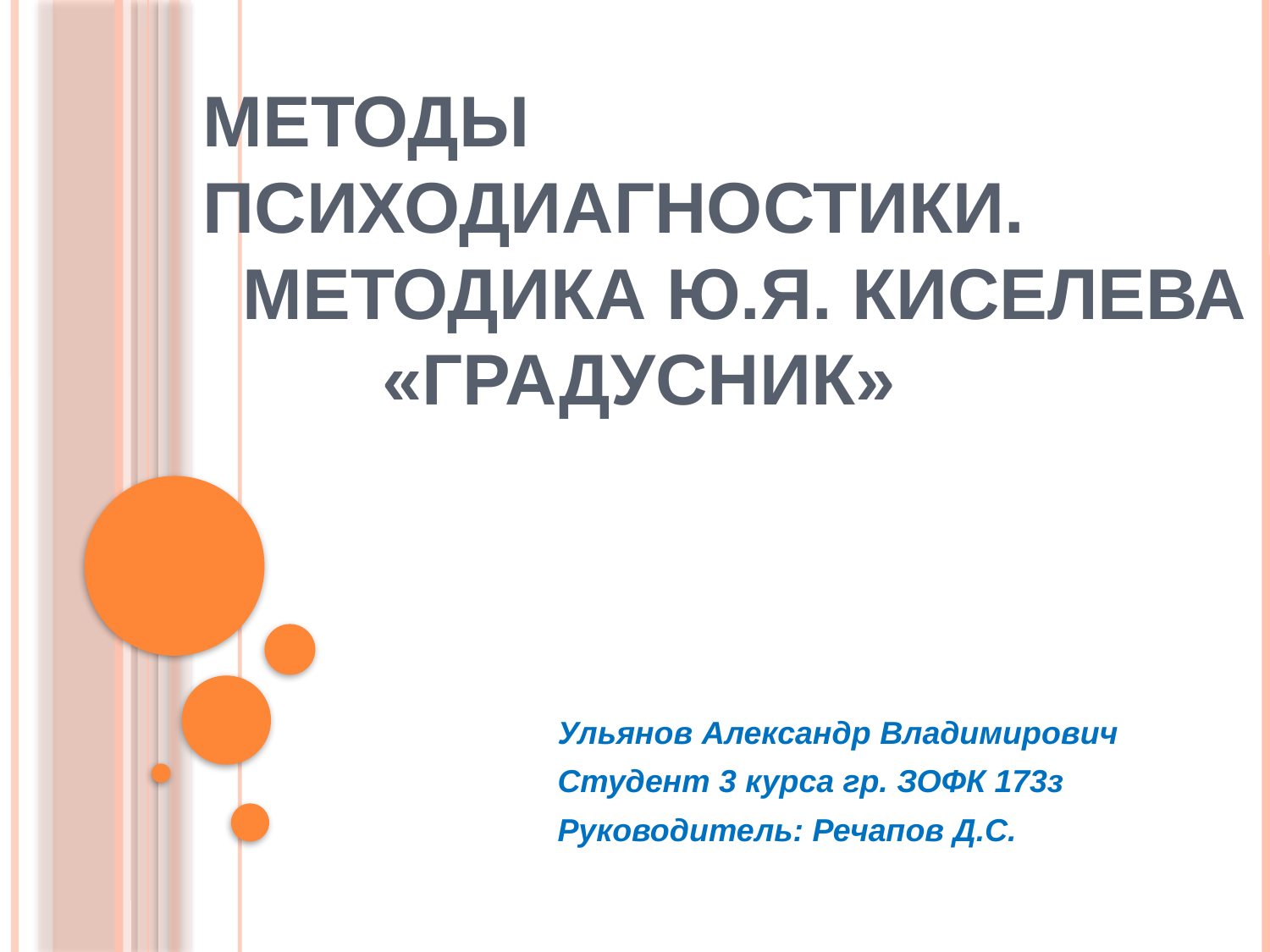

# Методы психодиагностики. Методика Ю.Я. Киселева «Градусник»
Ульянов Александр Владимирович
Студент 3 курса гр. ЗОФК 173з
Руководитель: Речапов Д.С.